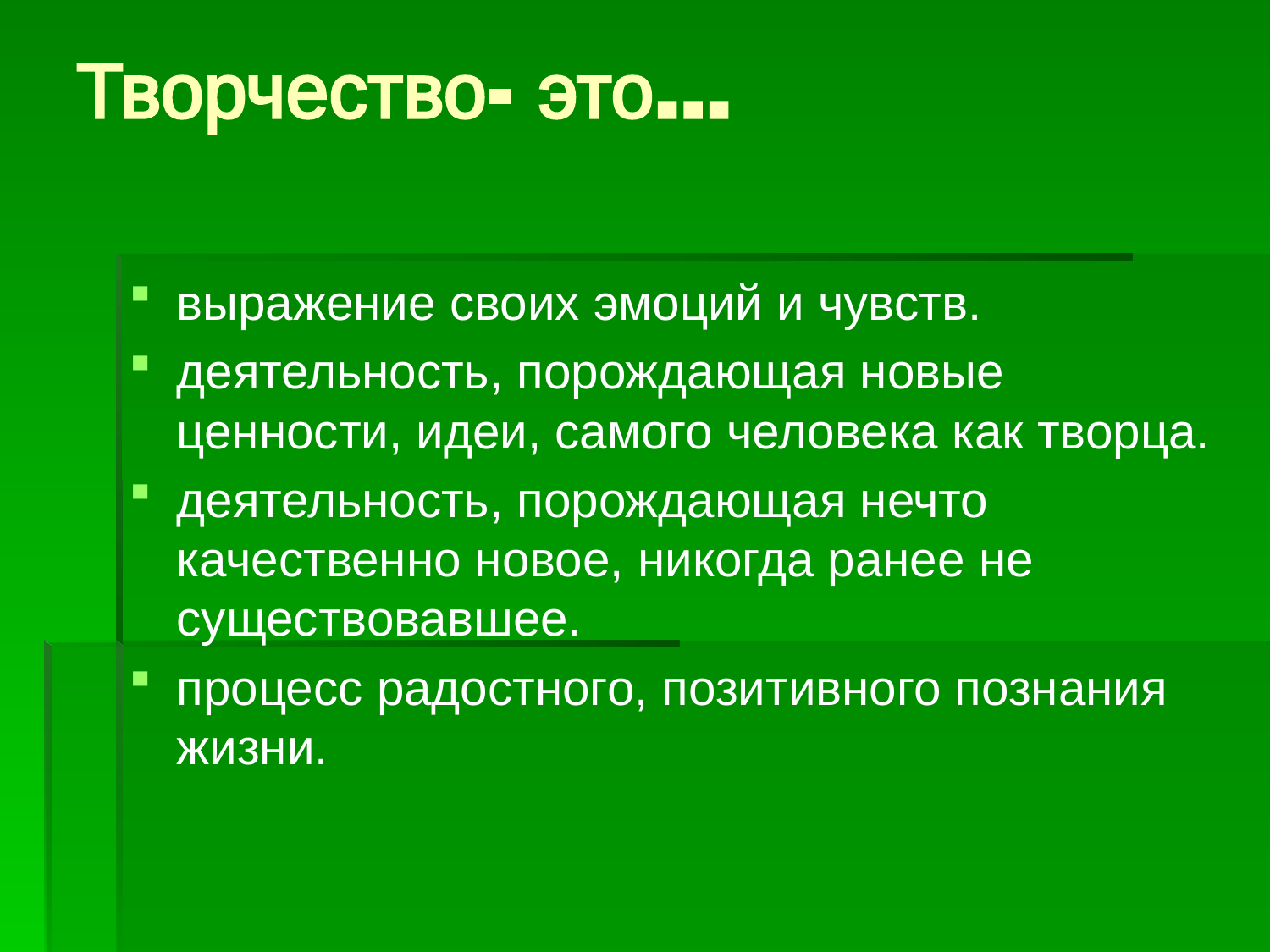

# Творчество- это…
выражение своих эмоций и чувств.
деятельность, порождающая новые ценности, идеи, самого человека как творца.
деятельность, порождающая нечто качественно новое, никогда ранее не 	существовавшее.
процесс радостного, позитивного познания жизни.